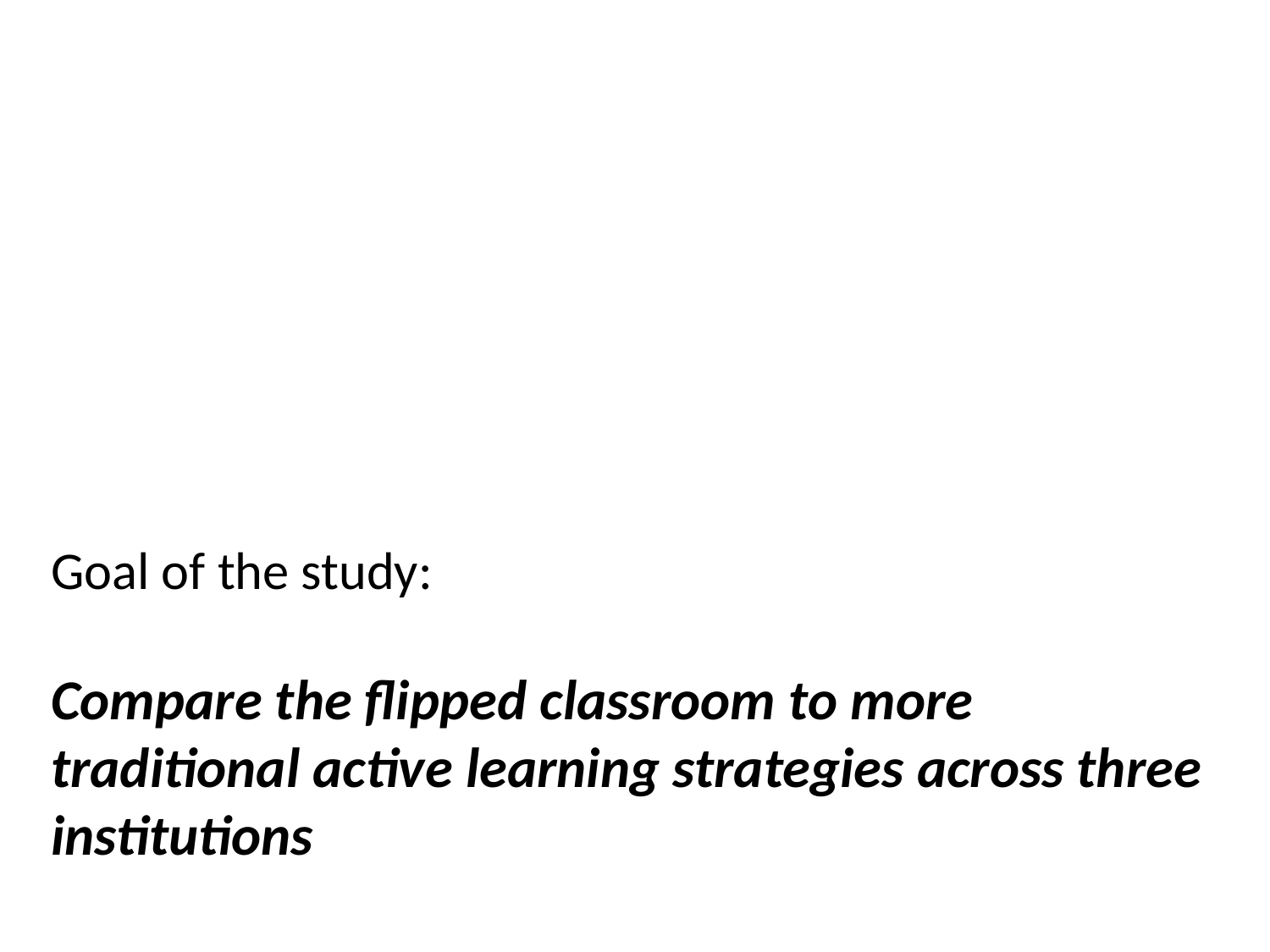

Goal of the study:
Compare the flipped classroom to more traditional active learning strategies across three institutions